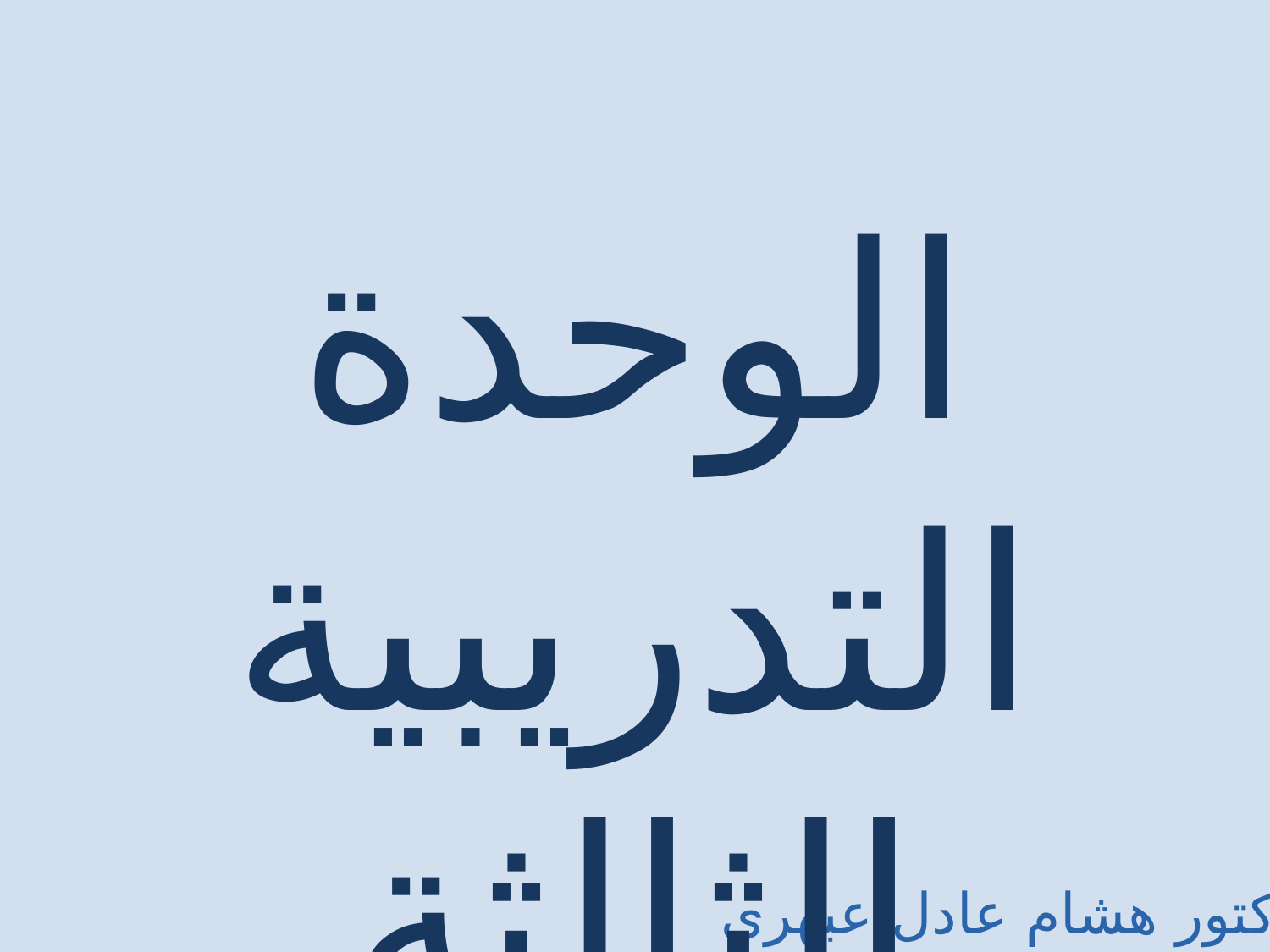

الوحدة التدريبية الثالثة
الدكتور هشام عادل عبهري